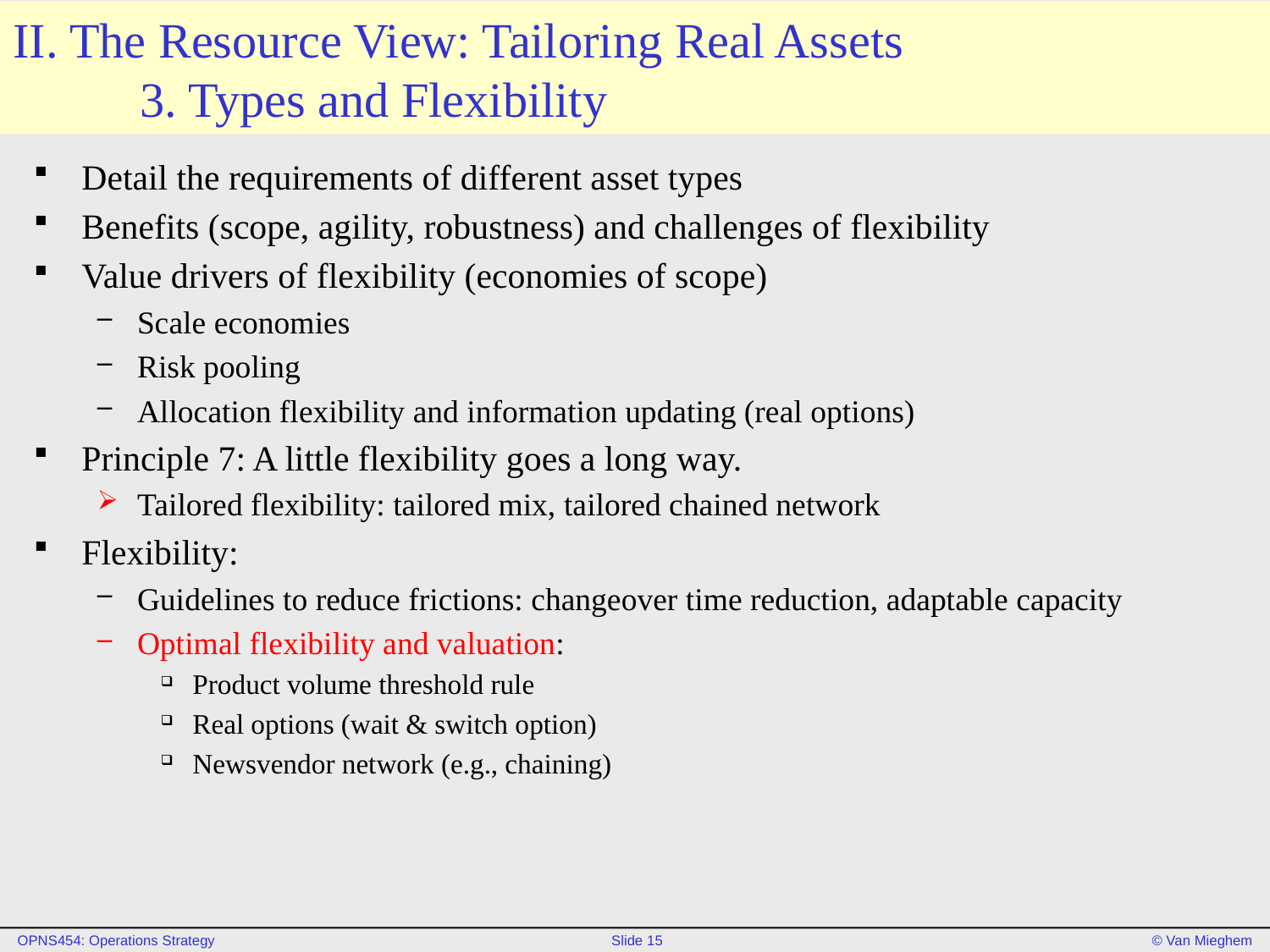

# II. The Resource View: Tailoring Real Assets 3. Types and Flexibility
Detail the requirements of different asset types
Benefits (scope, agility, robustness) and challenges of flexibility
Value drivers of flexibility (economies of scope)
Scale economies
Risk pooling
Allocation flexibility and information updating (real options)
Principle 7: A little flexibility goes a long way.
Tailored flexibility: tailored mix, tailored chained network
Flexibility:
Guidelines to reduce frictions: changeover time reduction, adaptable capacity
Optimal flexibility and valuation:
Product volume threshold rule
Real options (wait & switch option)
Newsvendor network (e.g., chaining)